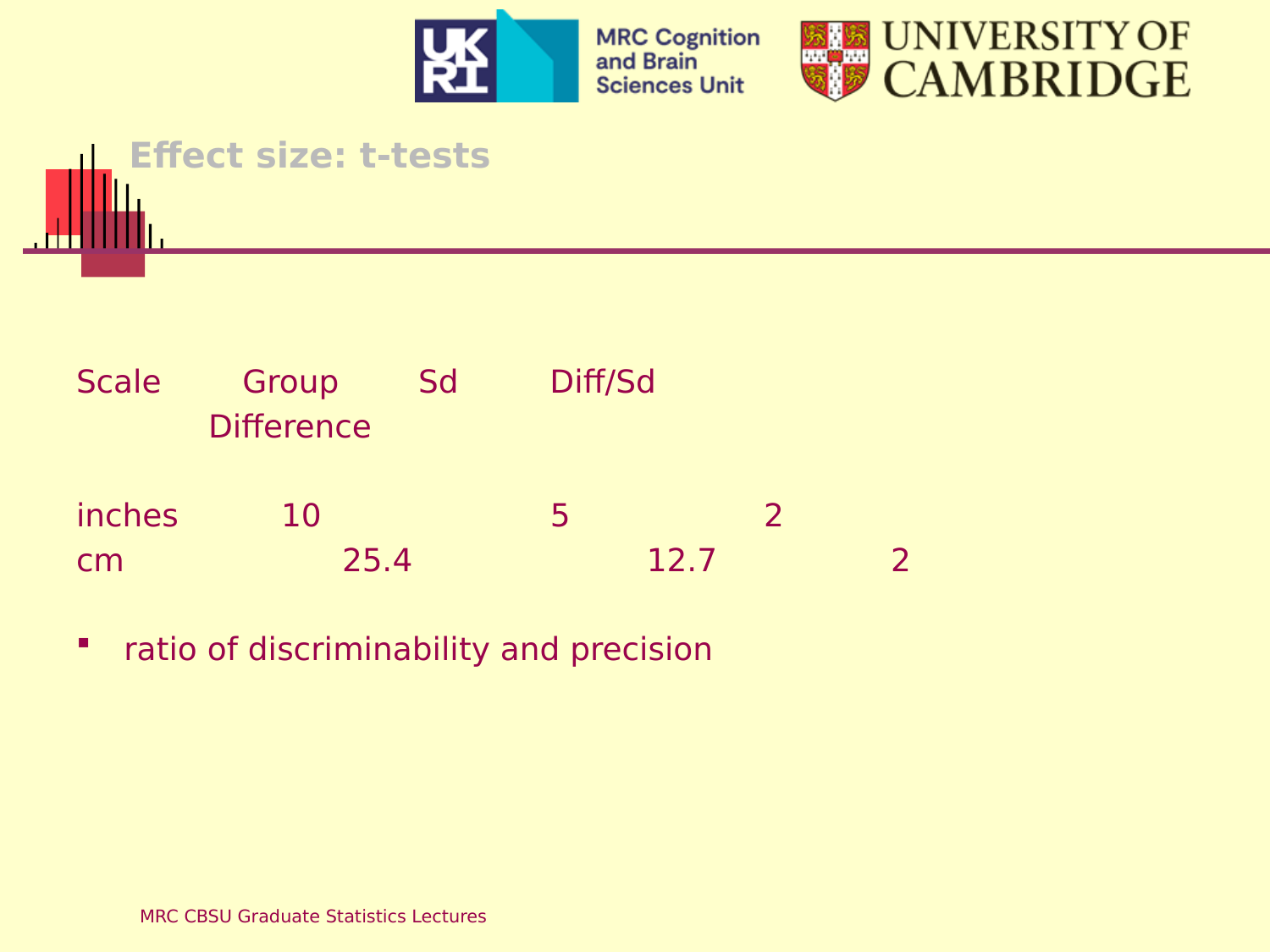

# Effect size: t-tests

Scale        Group	    Sd         Diff/Sd
             Difference

inches	   10	                 5	             2
cm	         25.4	              12.7	             2

ratio of discriminability and precision
MRC CBSU Graduate Statistics Lectures